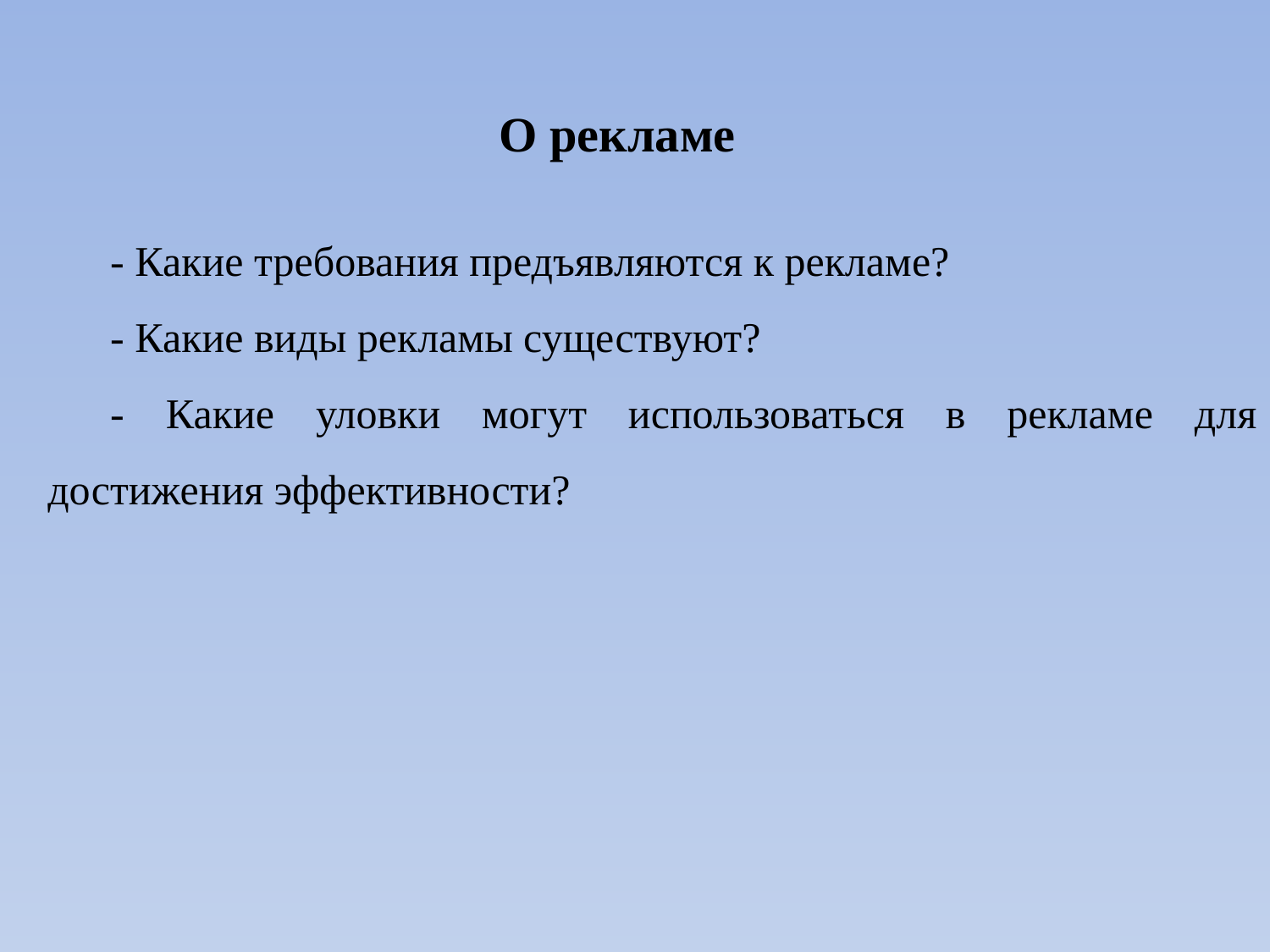

О рекламе
- Какие требования предъявляются к рекламе?
- Какие виды рекламы существуют?
- Какие уловки могут использоваться в рекламе для достижения эффективности?